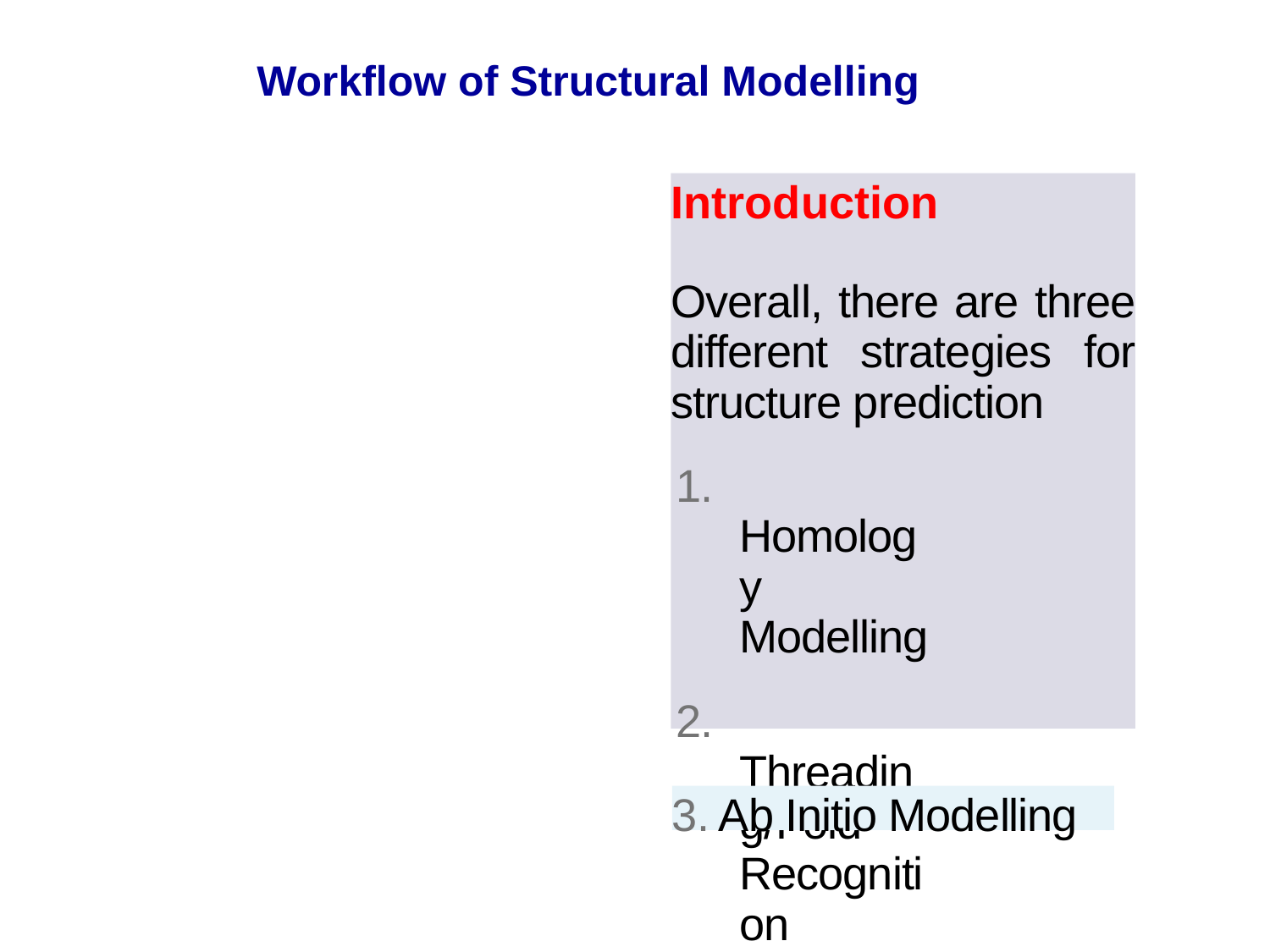

Workflow of Structural Modelling
Introduction
Overall, there are three different strategies for structure prediction
1.    Homology Modelling
2.    Threading/Fold Recognition
3. Ab Initio Modelling